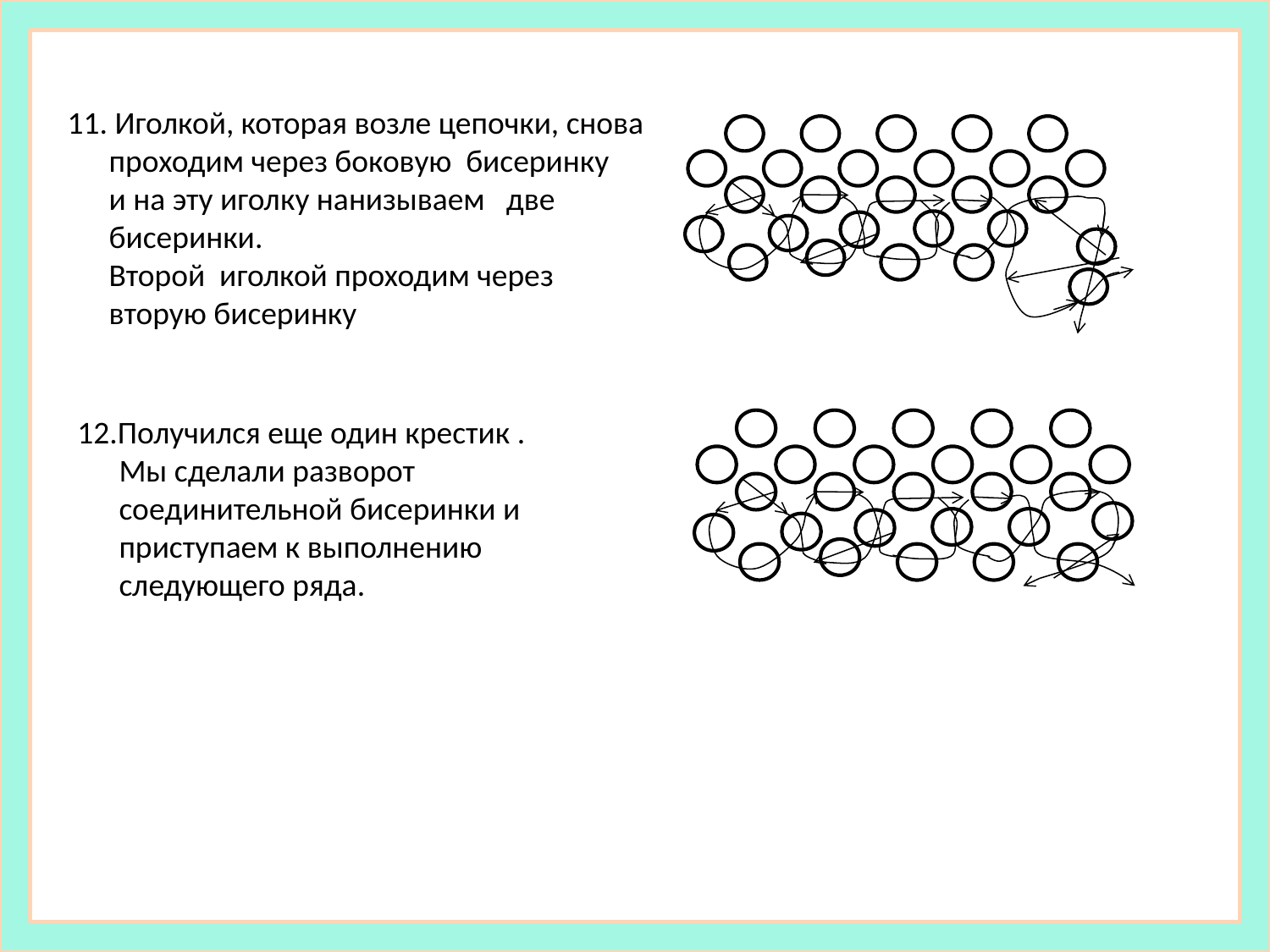

11. Иголкой, которая возле цепочки, снова
    проходим через боковую  бисеринку
    и на эту иголку нанизываем   две
    бисеринки.
    Второй  иголкой проходим через
    вторую бисеринку

12.Получился еще один крестик .
    Мы сделали разворот
    соединительной бисеринки и
    приступаем к выполнению
    следующего ряда.